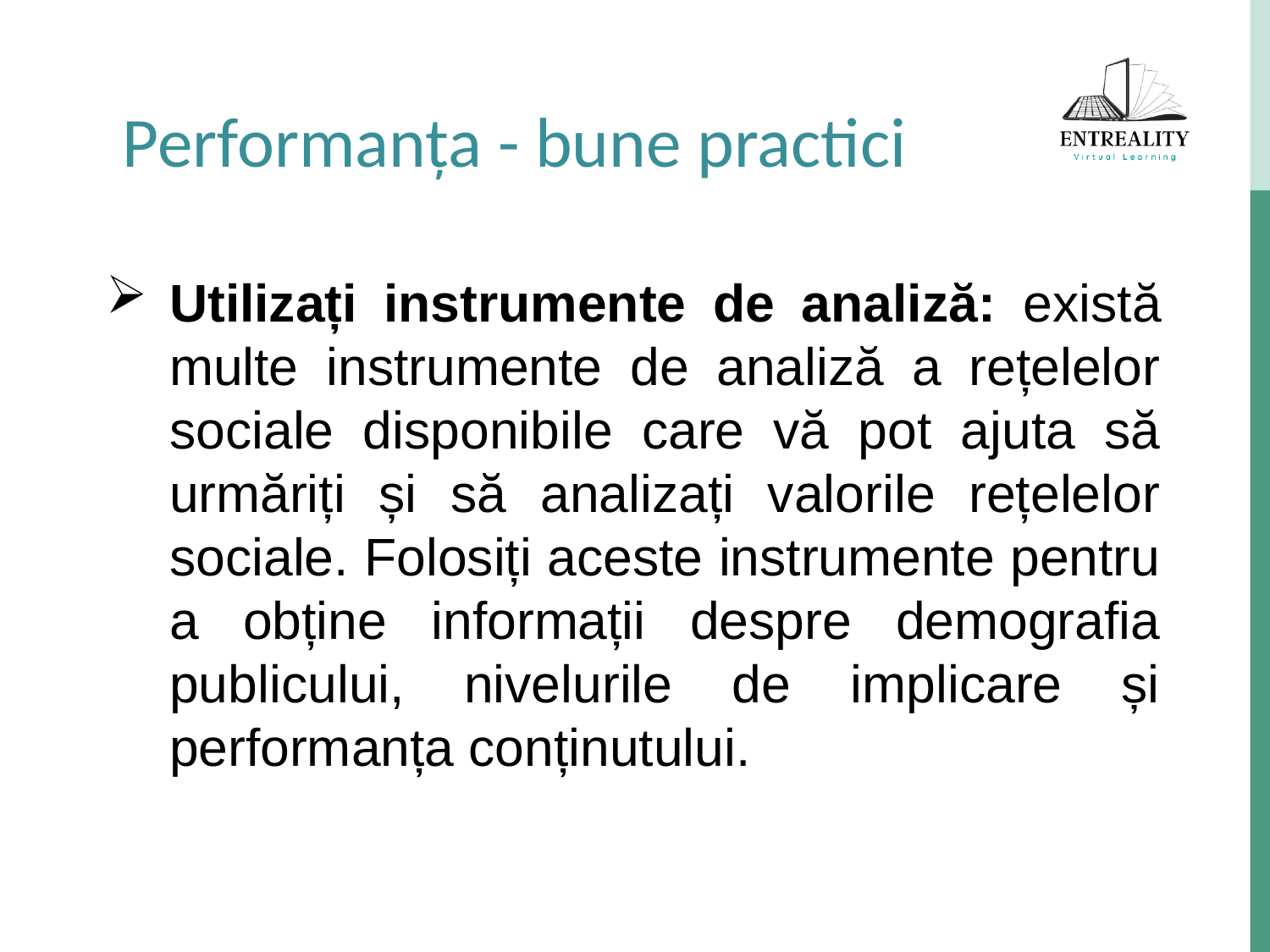

Performanța - bune practici
Utilizați instrumente de analiză: există multe instrumente de analiză a rețelelor sociale disponibile care vă pot ajuta să urmăriți și să analizați valorile rețelelor sociale. Folosiți aceste instrumente pentru a obține informații despre demografia publicului, nivelurile de implicare și performanța conținutului.